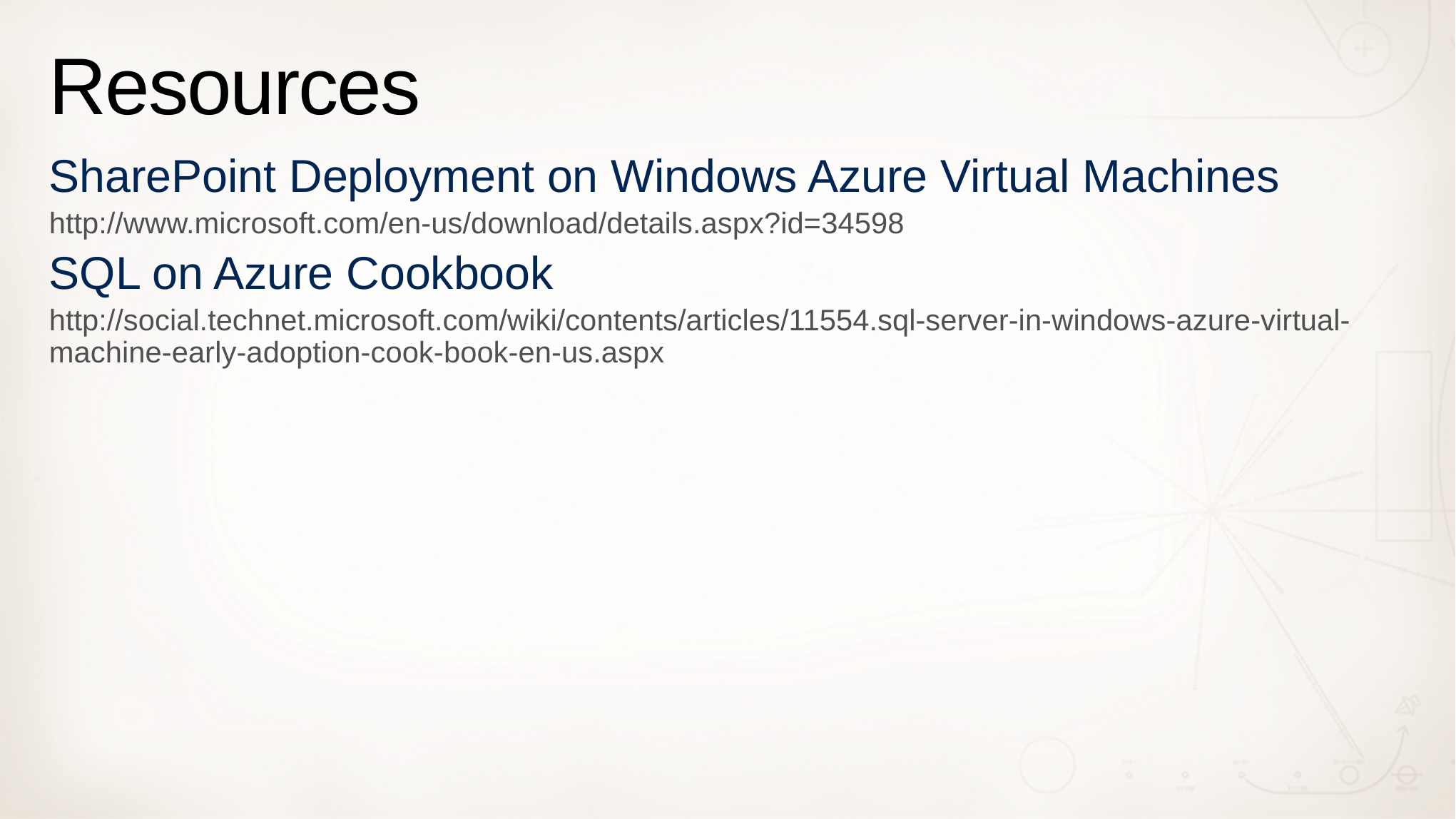

# Resources
SharePoint Deployment on Windows Azure Virtual Machines
http://www.microsoft.com/en-us/download/details.aspx?id=34598
SQL on Azure Cookbook
http://social.technet.microsoft.com/wiki/contents/articles/11554.sql-server-in-windows-azure-virtual-machine-early-adoption-cook-book-en-us.aspx